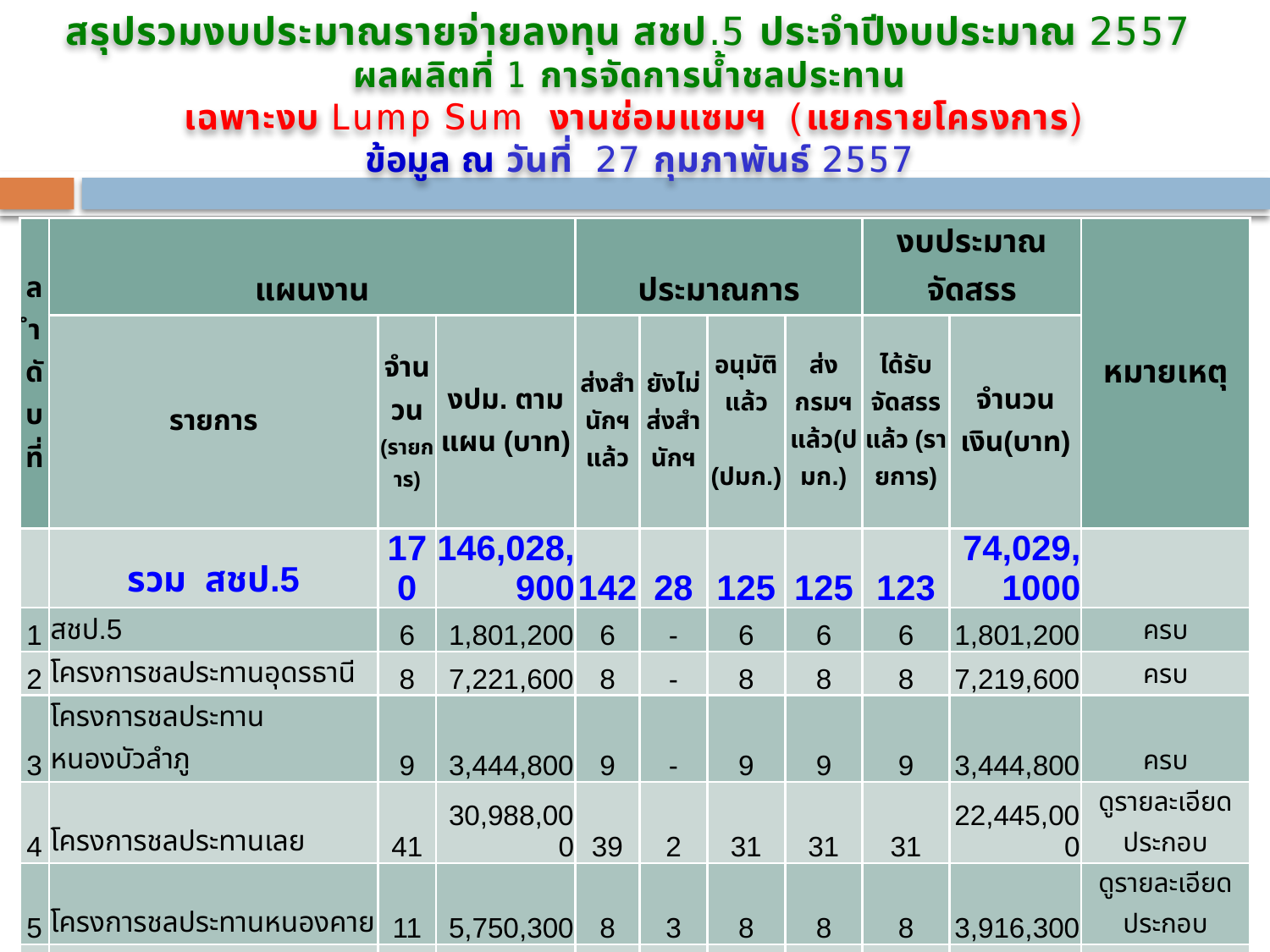

สรุปรวมงบประมาณรายจ่ายลงทุน สชป.5 ประจำปีงบประมาณ 2557
ผลผลิตที่ 1 การจัดการน้ำชลประทาน
เฉพาะงบ Lump Sum  งานซ่อมแซมฯ  (แยกรายโครงการ)
 ข้อมูล ณ วันที่  27 กุมภาพันธ์ 2557
| ลำดับที่ | แผนงาน |  |  | ประมาณการ |  |  |  | งบประมาณจัดสรร |  | หมายเหตุ |
| --- | --- | --- | --- | --- | --- | --- | --- | --- | --- | --- |
|  | รายการ | จำนวน (รายการ) | งปม. ตามแผน (บาท) | ส่งสำนักฯ แล้ว | ยังไม่ส่งสำนักฯ | อนุมัติแล้ว (ปมก.) | ส่งกรมฯแล้ว(ปมก.) | ได้รับจัดสรรแล้ว (รายการ) | จำนวนเงิน(บาท) |  |
|  | รวม สชป.5 | 170 | 146,028,900 | 142 | 28 | 125 | 125 | 123 | 74,029,1000 |  |
| 1 | สชป.5 | 6 | 1,801,200 | 6 | - | 6 | 6 | 6 | 1,801,200 | ครบ |
| 2 | โครงการชลประทานอุดรธานี | 8 | 7,221,600 | 8 | - | 8 | 8 | 8 | 7,219,600 | ครบ |
| 3 | โครงการชลประทานหนองบัวลำภู | 9 | 3,444,800 | 9 | - | 9 | 9 | 9 | 3,444,800 | ครบ |
| 4 | โครงการชลประทานเลย | 41 | 30,988,000 | 39 | 2 | 31 | 31 | 31 | 22,445,000 | ดูรายละเอียดประกอบ |
| 5 | โครงการชลประทานหนองคาย | 11 | 5,750,300 | 8 | 3 | 8 | 8 | 8 | 3,916,300 | ดูรายละเอียดประกอบ |
| 6 | โครงการชลประทานสกลนคร | 17 | 17,193,300 | 17 | - | 14 | 14 | 14 | 14,370,000 | ดูรายละเอียดประกอบ |
| 7 | โครงการชลประทานบึงกาฬ | 12 | 3,443,000 | 5 | 7 | 6 | 6 | 6 | 2,569,000 | ดูรายละเอียดประกอบ |
| 8 | โครงการส่งน้ำและบำรุงรักษาห้วยหลวง | 29 | 13,600,000 | 26 | 3 | 23 | 23 | 22 | 9,800,000 | ดูรายละเอียดประกอบ |
| 9 | โครงการส่งน้ำและบำรุงรักษาห้วยโมง | 7 | 23,182,400 | 7 | - | 7 | 7 | 7 | 3,182,400 | ดูรายละเอียดประกอบ |
| 10 | โครงการส่งน้ำและบำรุงรักษาน้ำอูน | 10 | 4,840,800 | 10 | - | 10 | 10 | 10 | 4,840,800 | ดูรายละเอียดประกอบ |
| 11 | โครงการส่งน้ำและบำรุงรักษาฝายกุมภวาปี | 18 | 34,200,600 | 6 | 12 | 2 | 2 | 2 | 440,000 | ดูรายละเอียดประกอบ |
| 13 | ศูนย์เครื่องจักรกลที่ 3 | 2 | 362,900 | 1 | 1 | 1 | 1 | - | - | ดูรายละเอียดประกอบ |